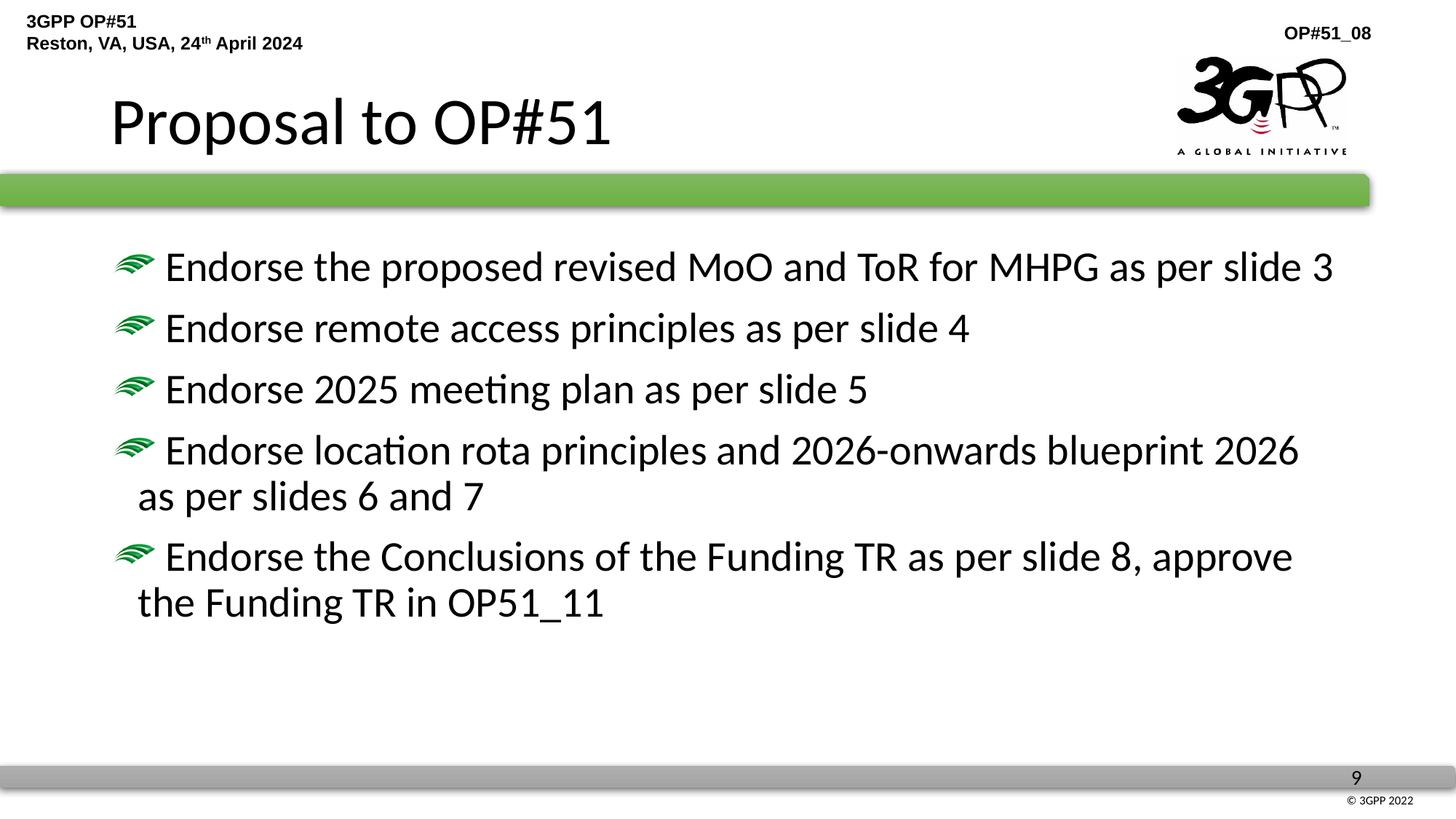

# Proposal to OP#51
 Endorse the proposed revised MoO and ToR for MHPG as per slide 3
 Endorse remote access principles as per slide 4
 Endorse 2025 meeting plan as per slide 5
 Endorse location rota principles and 2026-onwards blueprint 2026 as per slides 6 and 7
 Endorse the Conclusions of the Funding TR as per slide 8, approve the Funding TR in OP51_11